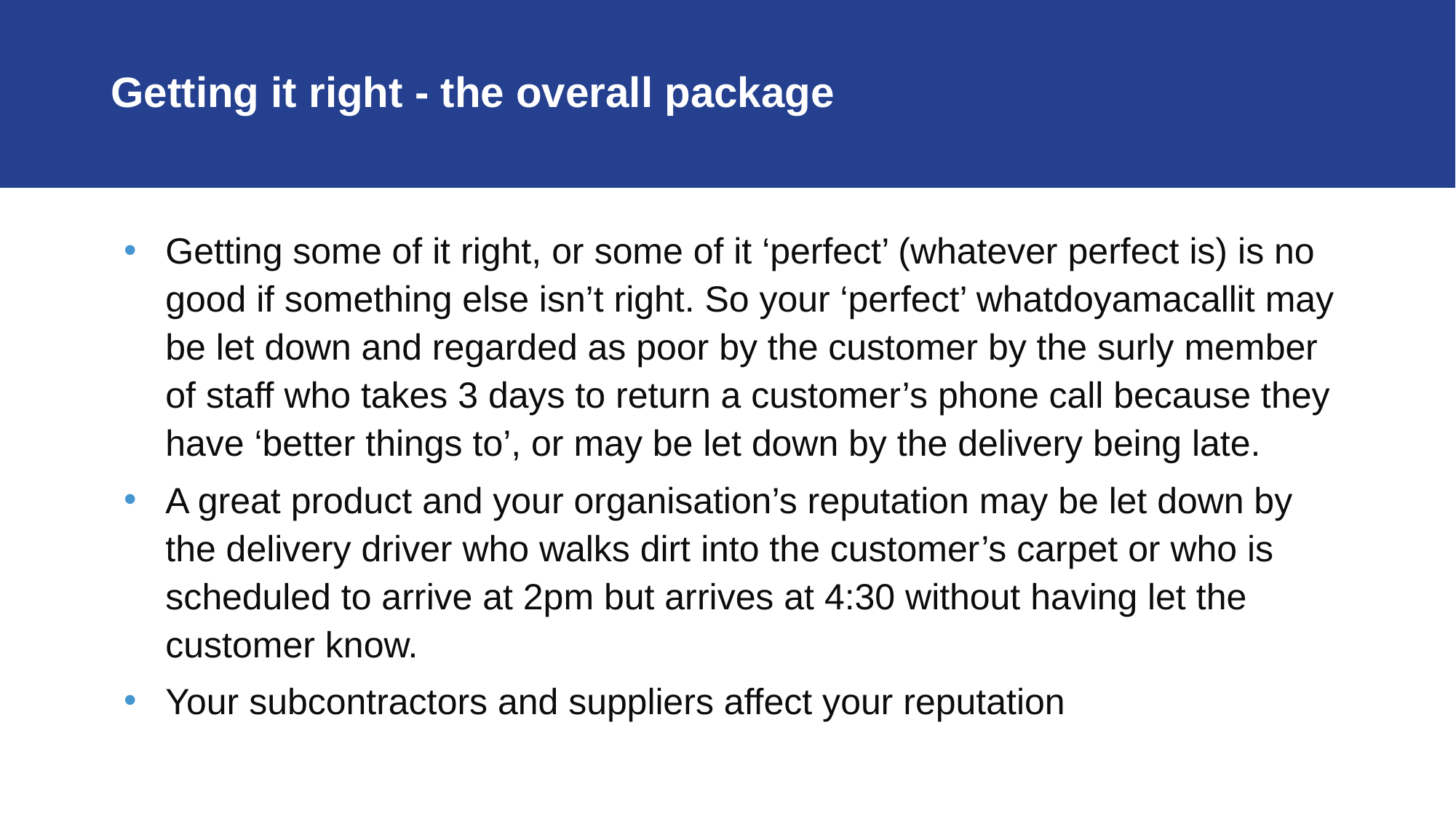

# Getting it right - the overall package
Getting some of it right, or some of it ‘perfect’ (whatever perfect is) is no good if something else isn’t right. So your ‘perfect’ whatdoyamacallit may be let down and regarded as poor by the customer by the surly member of staff who takes 3 days to return a customer’s phone call because they have ‘better things to’, or may be let down by the delivery being late.
A great product and your organisation’s reputation may be let down by the delivery driver who walks dirt into the customer’s carpet or who is scheduled to arrive at 2pm but arrives at 4:30 without having let the customer know.
Your subcontractors and suppliers affect your reputation